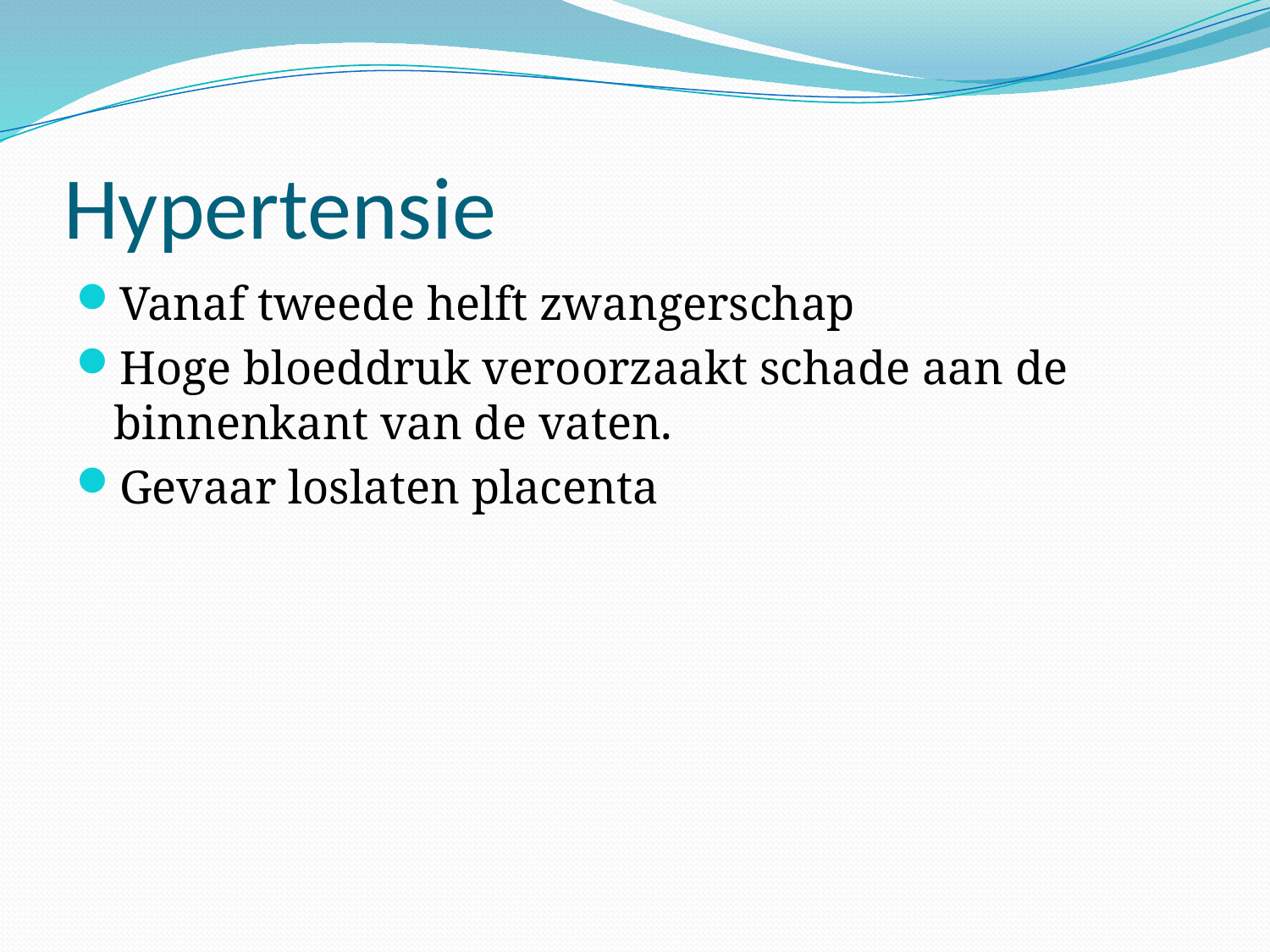

# Hypertensie
Vanaf tweede helft zwangerschap
Hoge bloeddruk veroorzaakt schade aan de binnenkant van de vaten.
Gevaar loslaten placenta